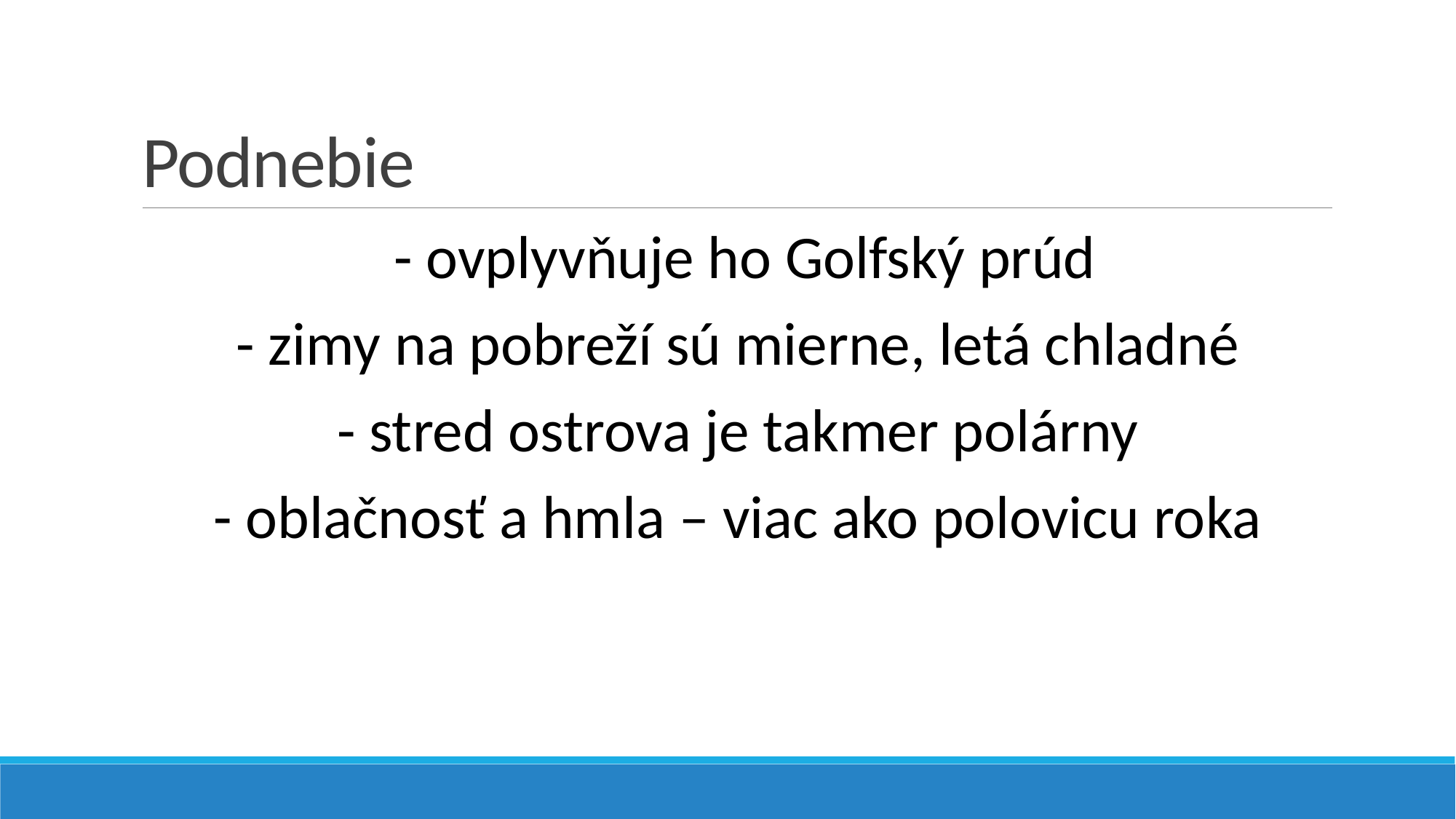

# Podnebie
 - ovplyvňuje ho Golfský prúd
- zimy na pobreží sú mierne, letá chladné
- stred ostrova je takmer polárny
- oblačnosť a hmla – viac ako polovicu roka